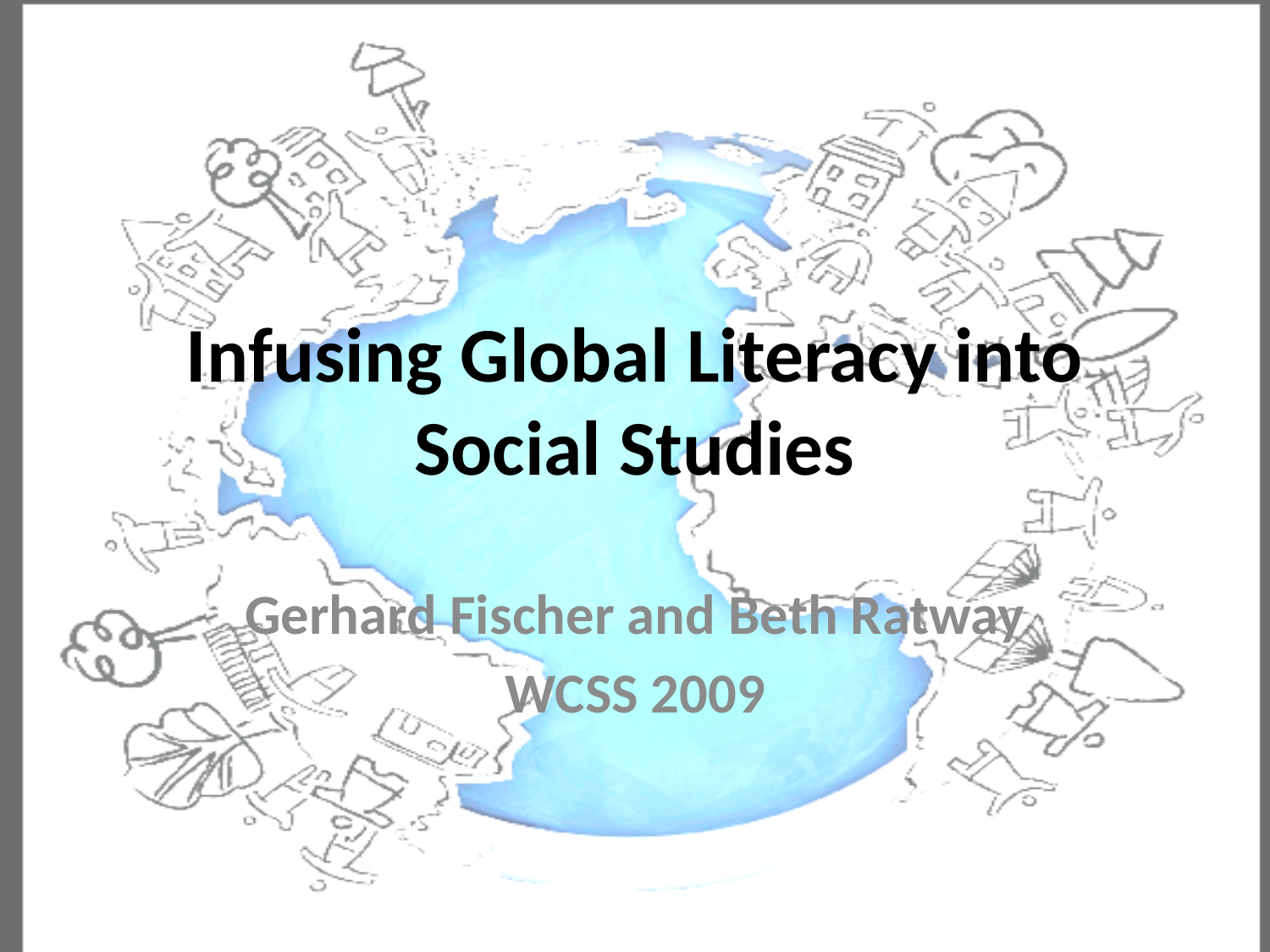

# Infusing Global Literacy into Social Studies
Gerhard Fischer and Beth Ratway
WCSS 2009